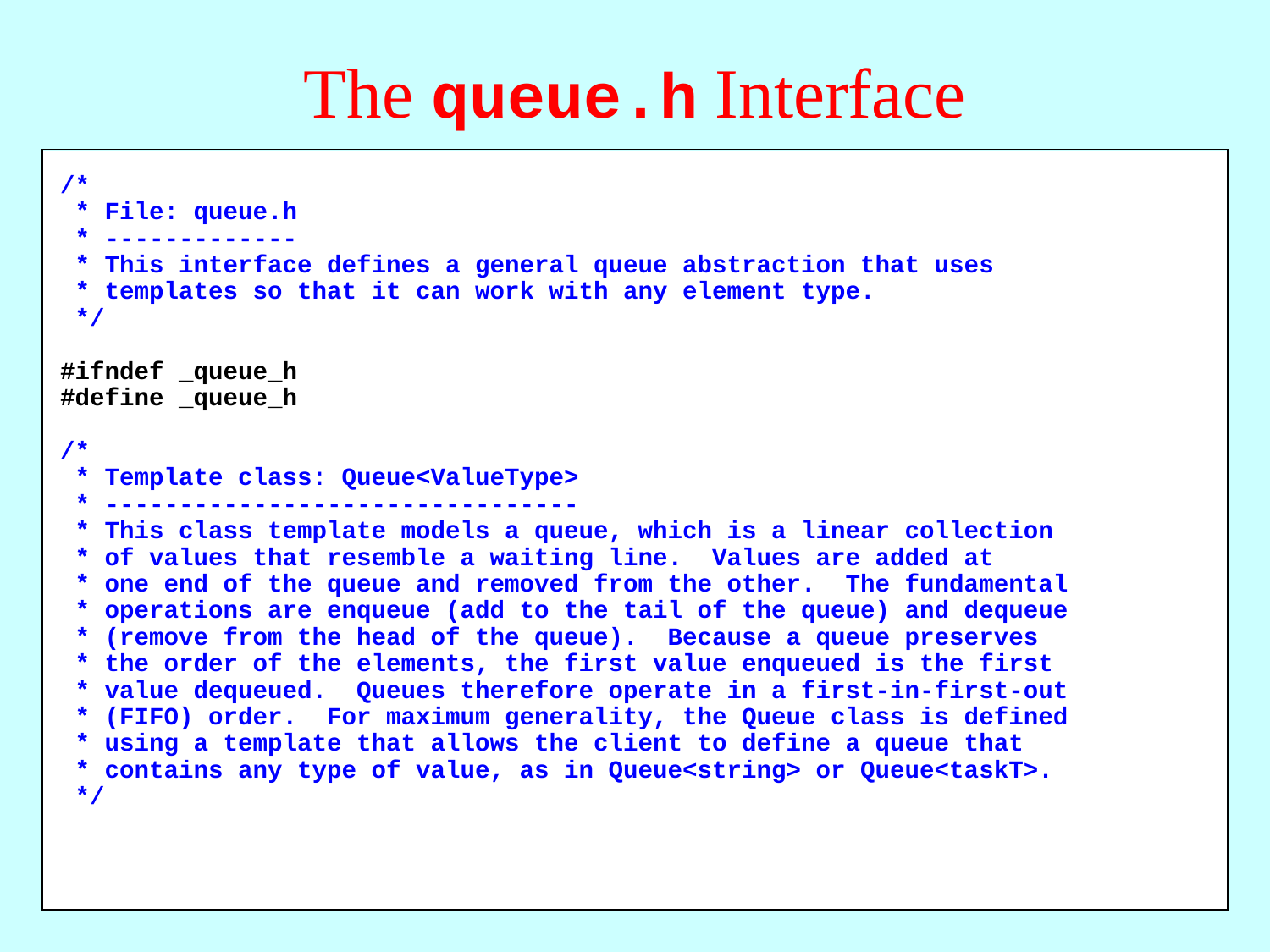

# The queue.h Interface

/*
 * File: queue.h
 * -------------
 * This interface defines a general queue abstraction that uses
 * templates so that it can work with any element type.
 */

#ifndef _queue_h
#define _queue_h

/*
 * Template class: Queue<ValueType>
 * --------------------------------
 * This class template models a queue, which is a linear collection
 * of values that resemble a waiting line.  Values are added at
 * one end of the queue and removed from the other.  The fundamental
 * operations are enqueue (add to the tail of the queue) and dequeue
 * (remove from the head of the queue).  Because a queue preserves
 * the order of the elements, the first value enqueued is the first
 * value dequeued.  Queues therefore operate in a first-in-first-out
 * (FIFO) order.  For maximum generality, the Queue class is defined
 * using a template that allows the client to define a queue that
 * contains any type of value, as in Queue<string> or Queue<taskT>.
 */